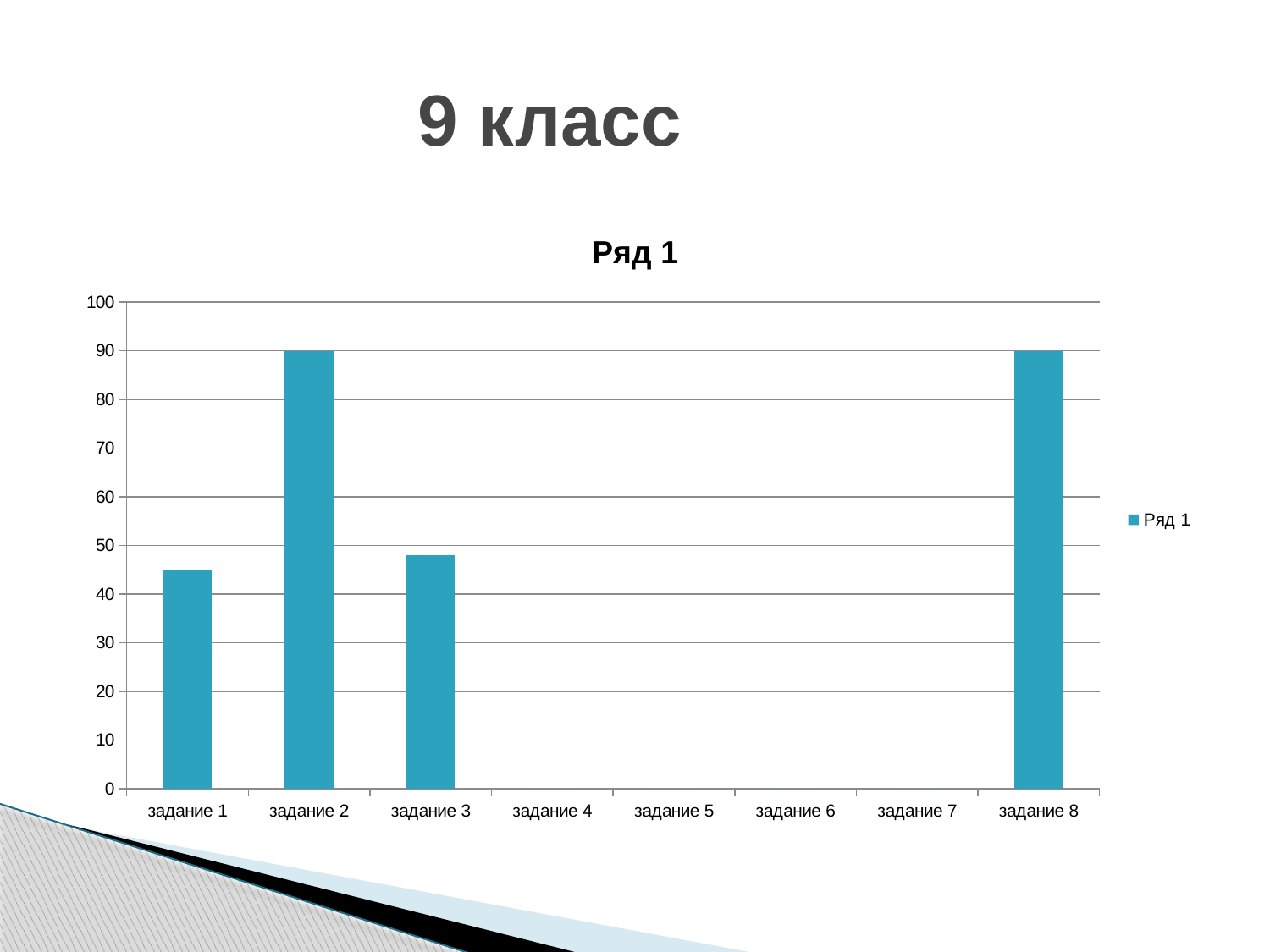

# 9 класс

### Chart:

| Category | Ряд 1 |
|---|---|
| задание 1 | 45.0 |
| задание 2 | 90.0 |
| задание 3 | 48.0 |
| задание 4 | 0.0 |
| задание 5 | 0.0 |
| задание 6 | 0.0 |
| задание 7 | 0.0 |
| задание 8 | 90.0 |